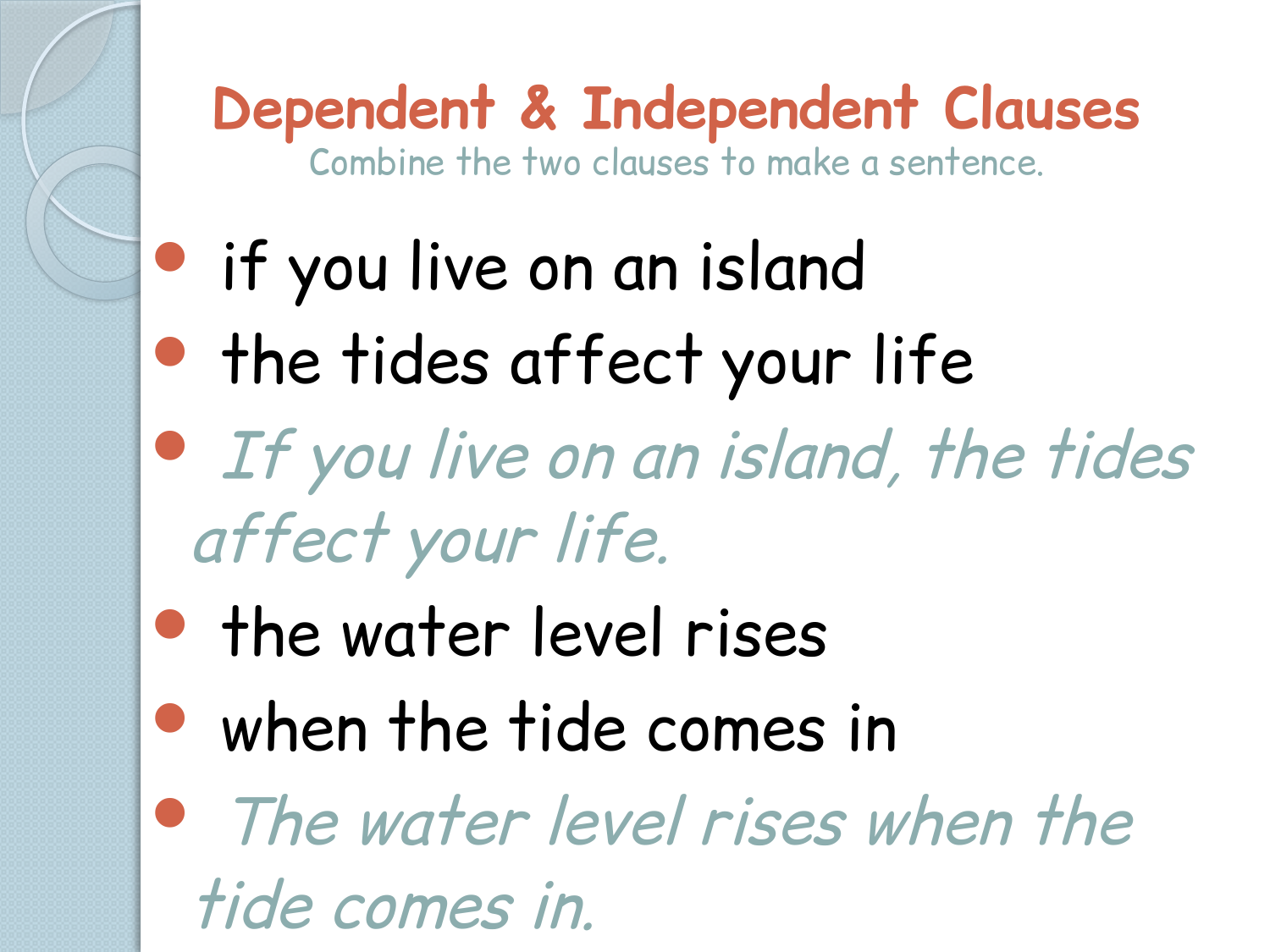

# Dependent & Independent Clauses Combine the two clauses to make a sentence.
 if you live on an island
 the tides affect your life
 If you live on an island, the tides affect your life.
 the water level rises
 when the tide comes in
 The water level rises when the tide comes in.